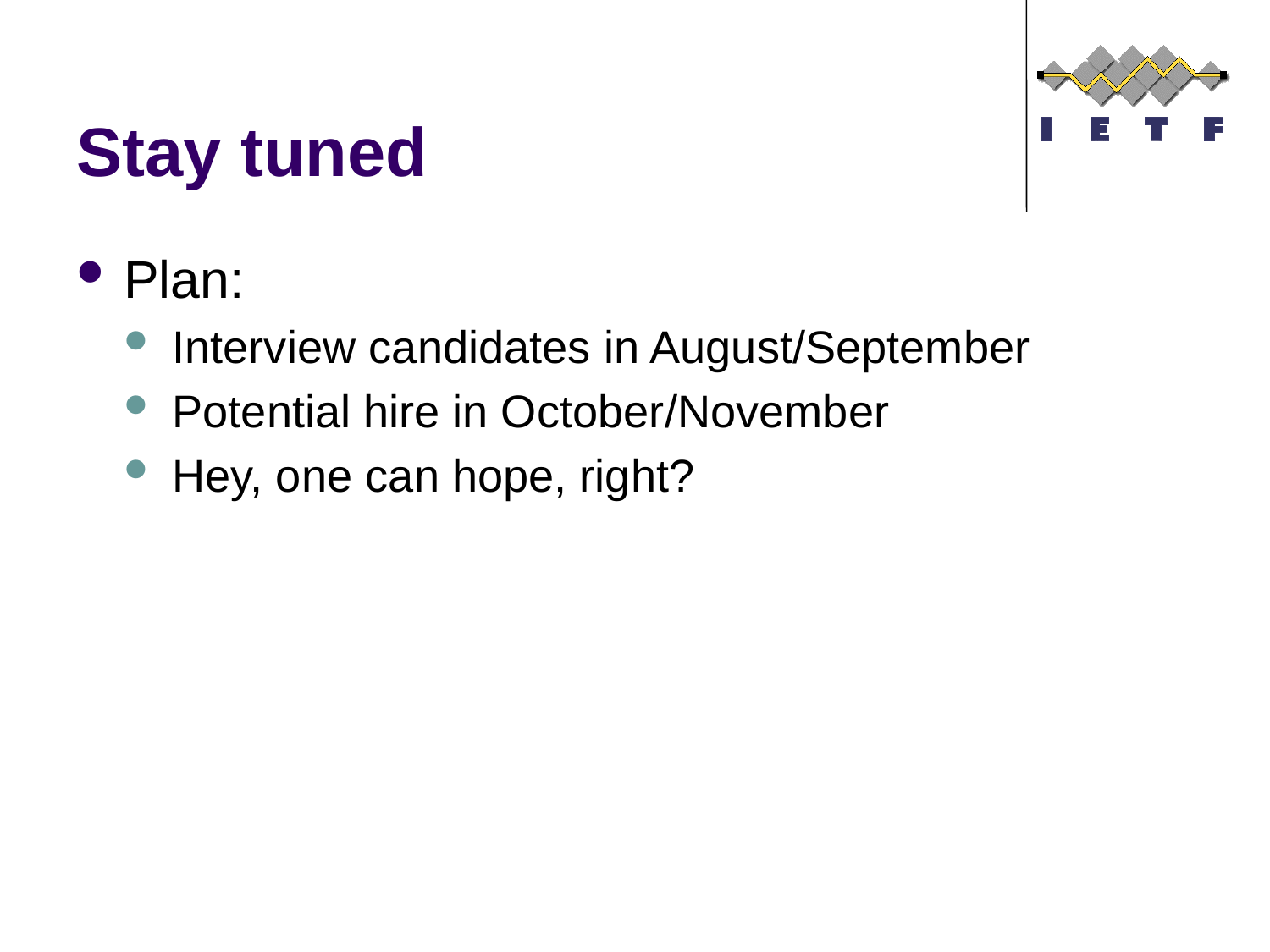

# Stay tuned
Plan:
Interview candidates in August/September
Potential hire in October/November
Hey, one can hope, right?